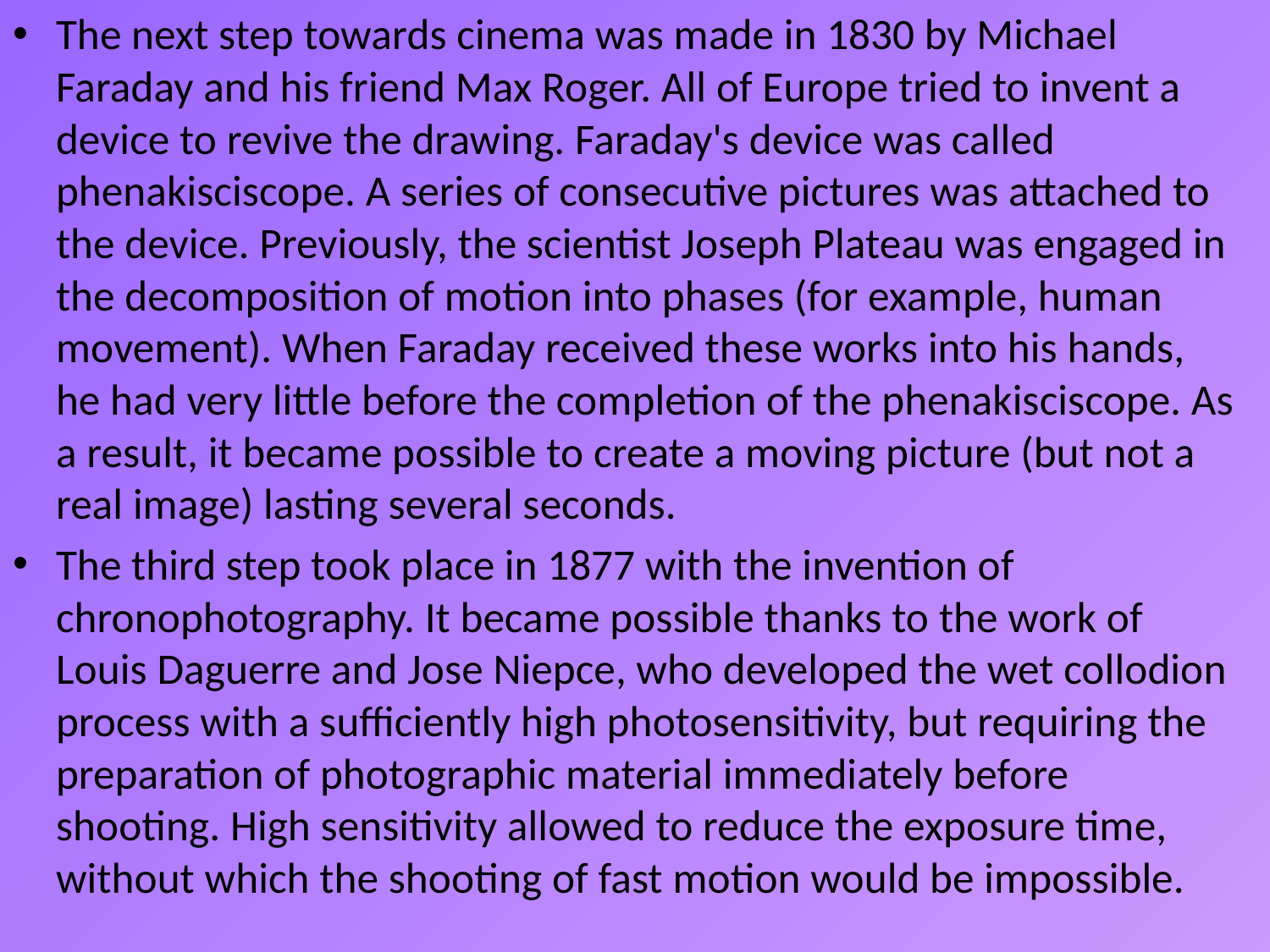

The next step towards cinema was made in 1830 by Michael Faraday and his friend Max Roger. All of Europe tried to invent a device to revive the drawing. Faraday's device was called phenakisciscope. A series of consecutive pictures was attached to the device. Previously, the scientist Joseph Plateau was engaged in the decomposition of motion into phases (for example, human movement). When Faraday received these works into his hands, he had very little before the completion of the phenakisciscope. As a result, it became possible to create a moving picture (but not a real image) lasting several seconds.
The third step took place in 1877 with the invention of chronophotography. It became possible thanks to the work of Louis Daguerre and Jose Niepce, who developed the wet collodion process with a sufficiently high photosensitivity, but requiring the preparation of photographic material immediately before shooting. High sensitivity allowed to reduce the exposure time, without which the shooting of fast motion would be impossible.